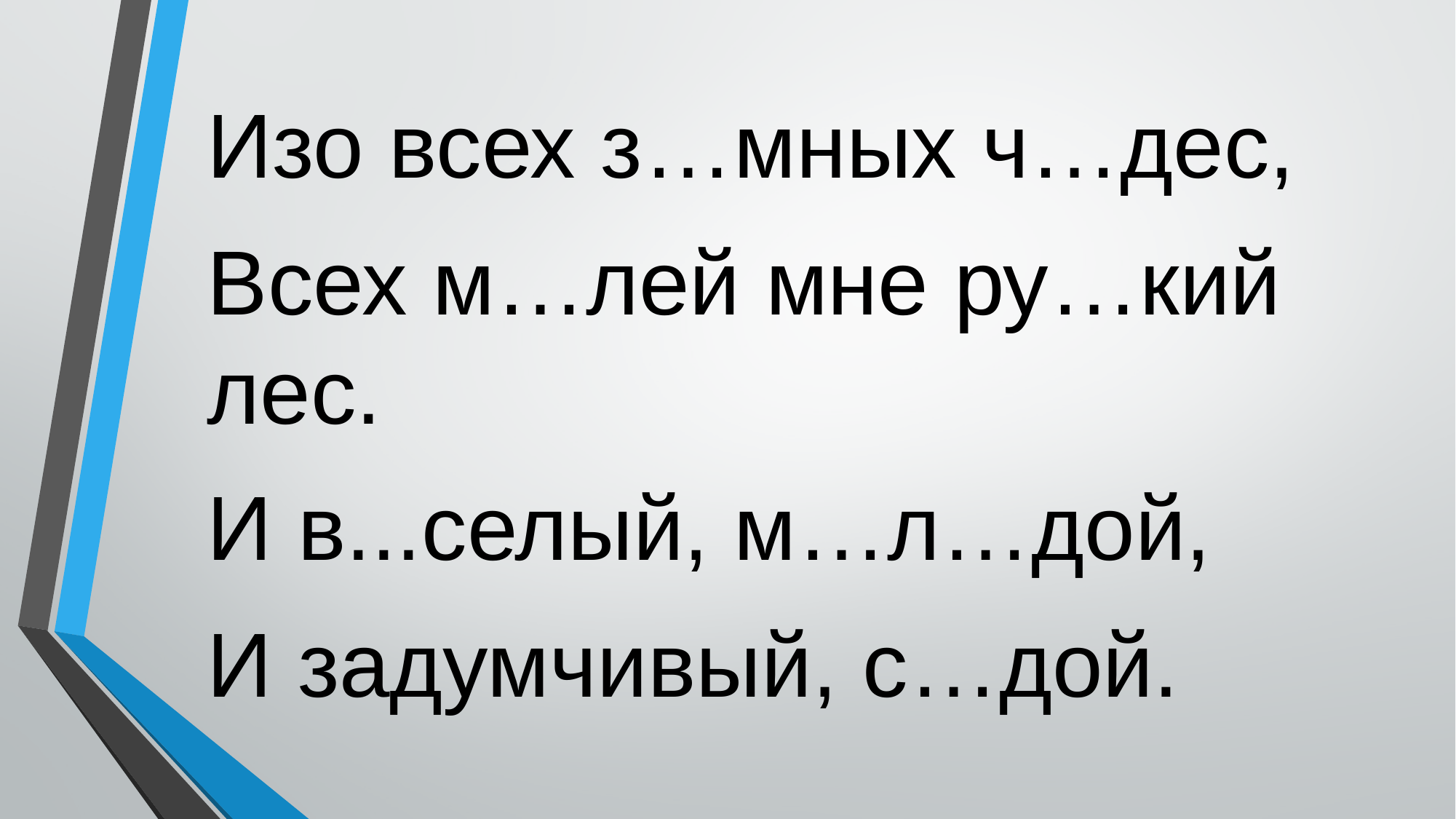

#
Изо всех з…мных ч…дес,
Всех м…лей мне ру…кий лес.
И в...селый, м…л…дой,
И задумчивый, с…дой.